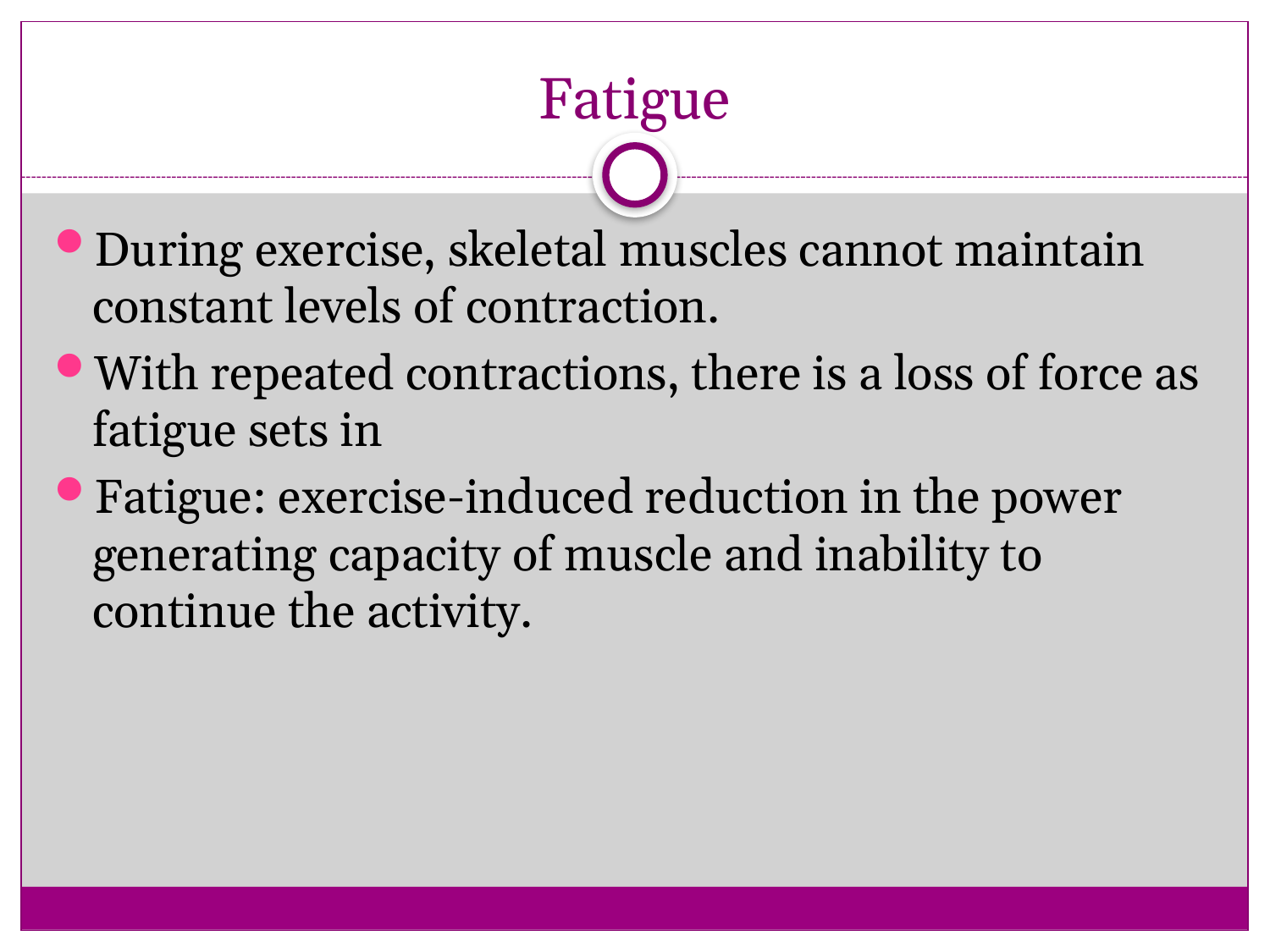

# Fatigue
During exercise, skeletal muscles cannot maintain constant levels of contraction.
With repeated contractions, there is a loss of force as fatigue sets in
Fatigue: exercise-induced reduction in the power generating capacity of muscle and inability to continue the activity.